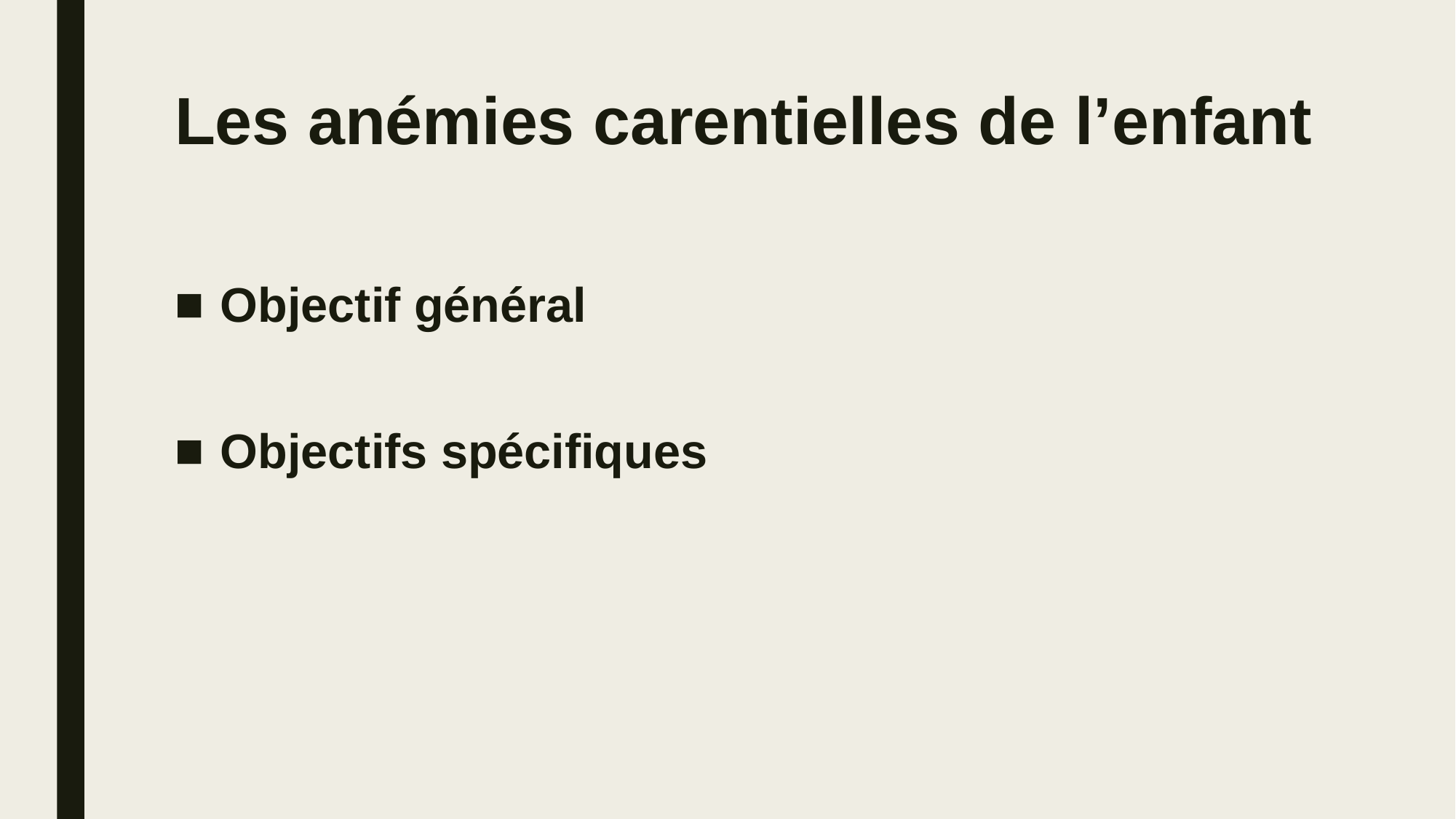

# Les anémies carentielles de l’enfant
Objectif général

Objectifs spécifiques